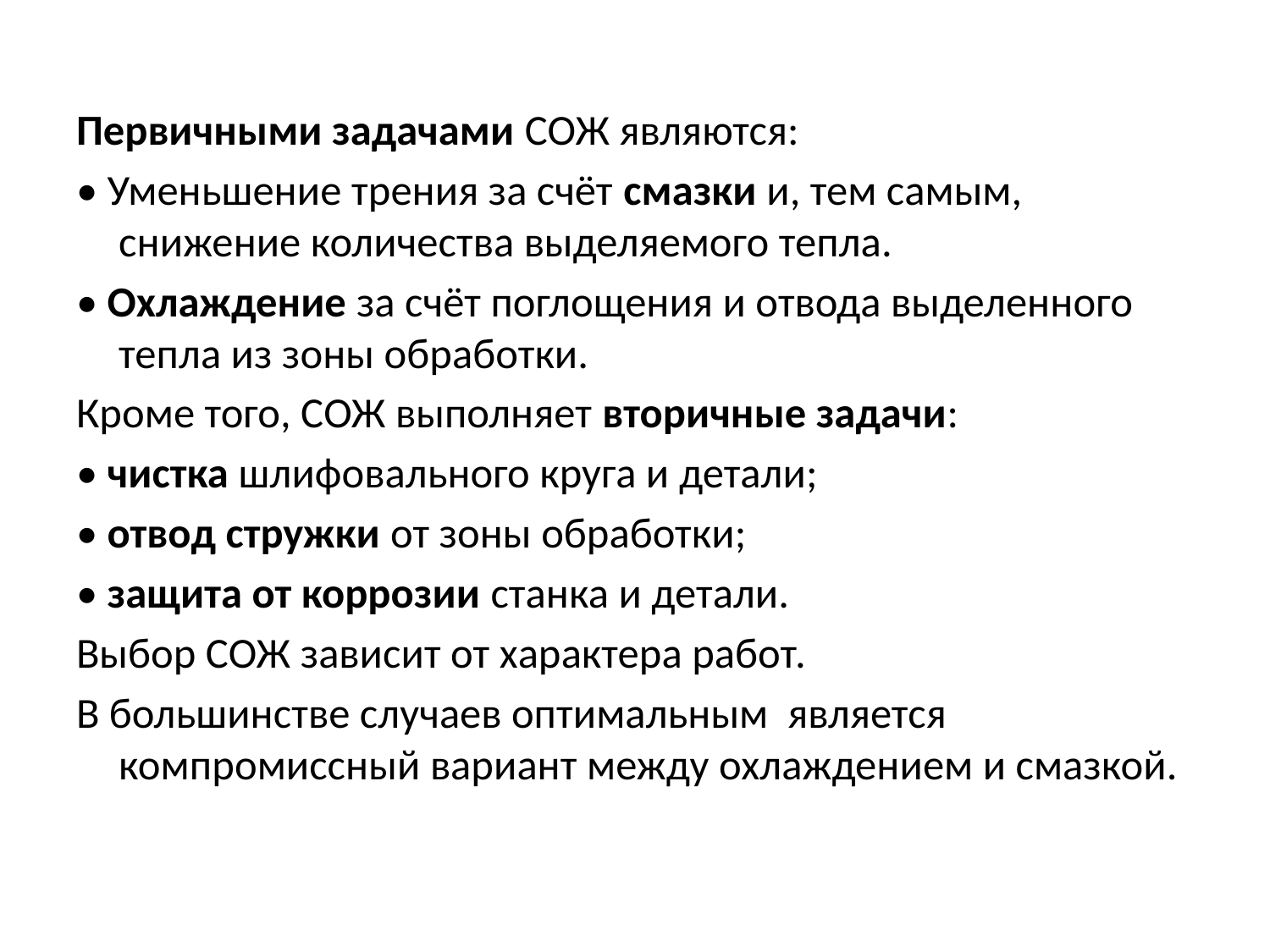

Первичными задачами СОЖ являются:
• Уменьшение трения за счёт смазки и, тем самым, снижение количества выделяемого тепла.
• Охлаждение за счёт поглощения и отвода выделенного тепла из зоны обработки.
Кроме того, СОЖ выполняет вторичные задачи:
• чистка шлифовального круга и детали;
• отвод стружки от зоны обработки;
• защита от коррозии станка и детали.
Выбор СОЖ зависит от характера работ.
В большинстве случаев оптимальным  является компромиссный вариант между охлаждением и смазкой.